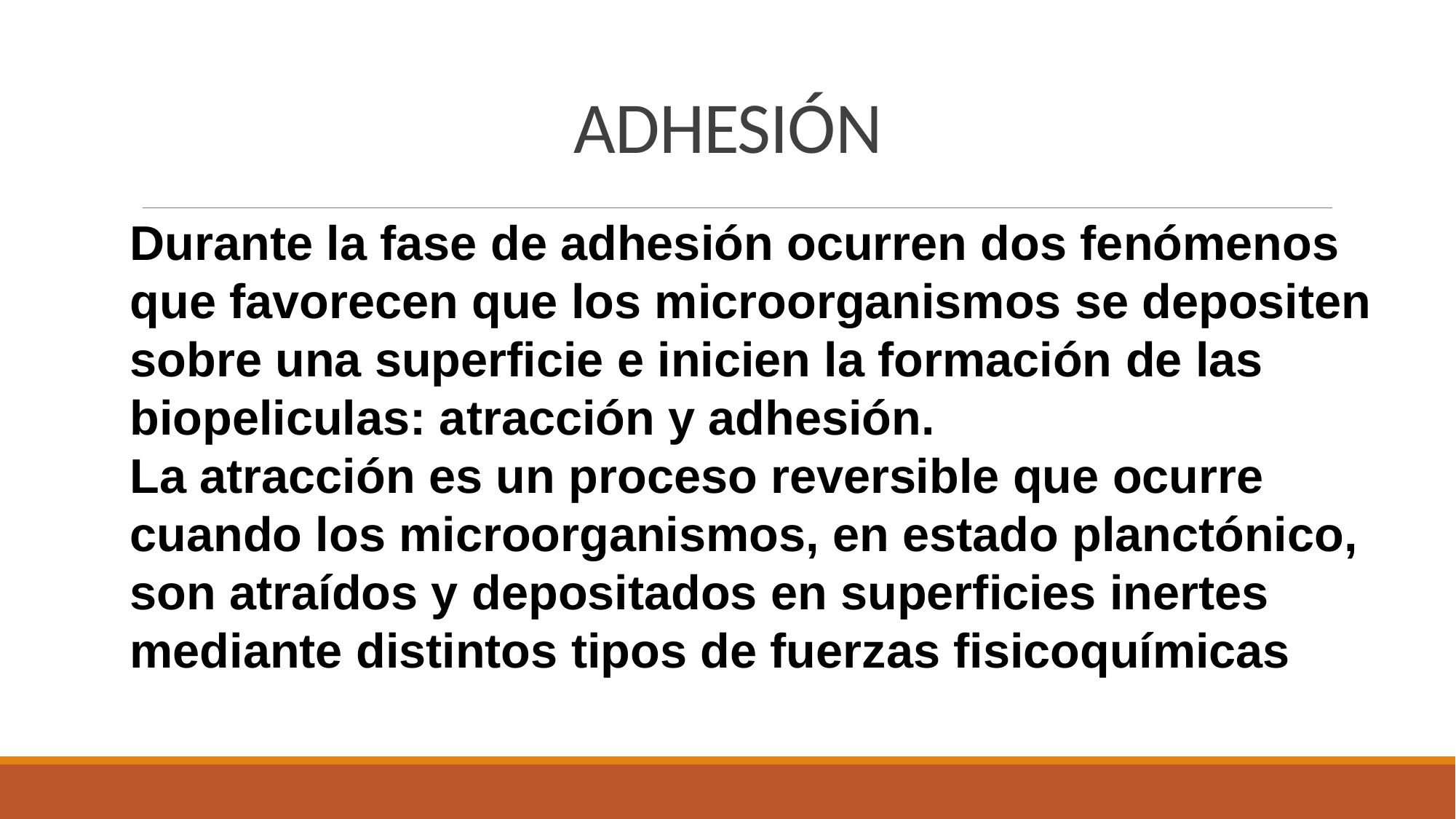

# ADHESIÓN

Durante la fase de adhesión ocurren dos fenómenos que favorecen que los microorganismos se depositen sobre una superficie e inicien la formación de las biopeliculas: atracción y adhesión.
La atracción es un proceso reversible que ocurre cuando los microorganismos, en estado planctónico, son atraídos y depositados en superficies inertes mediante distintos tipos de fuerzas fisicoquímicas